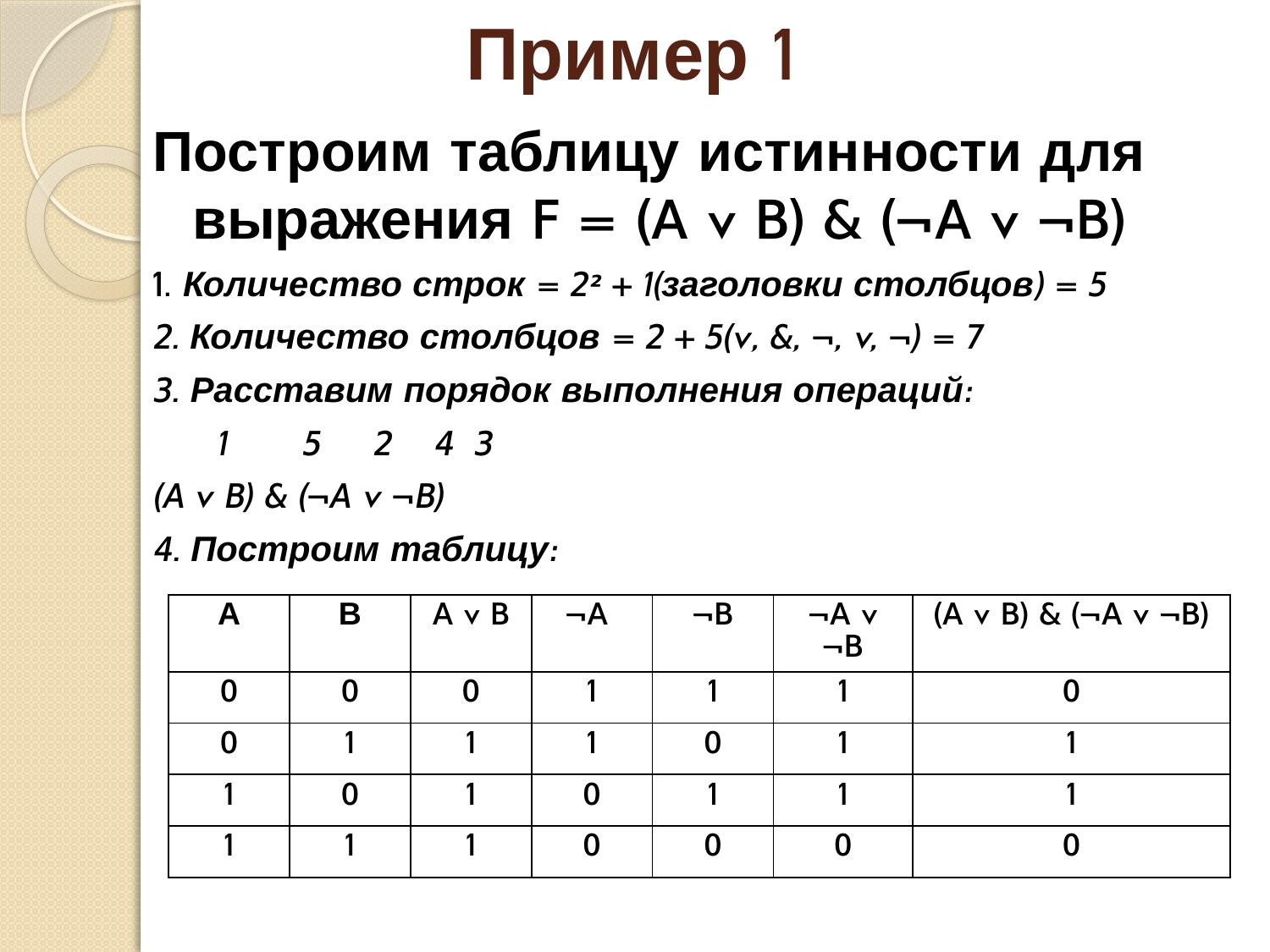

# Пример 1
Построим таблицу истинности для выражения F = (A v B) & (¬A v ¬B)
1. Количество строк = 2² + 1(заголовки столбцов) = 5
2. Количество столбцов = 2 + 5(v, &, ¬, v, ¬) = 7
3. Расставим порядок выполнения операций:
      1       5     2    4  3
(A v B) & (¬A v ¬B)
4. Построим таблицу:

| А | В | A v B | ¬A | ¬B | ¬A v ¬B | (A v B) & (¬A v ¬B) |
| --- | --- | --- | --- | --- | --- | --- |
| 0 | 0 | 0 | 1 | 1 | 1 | 0 |
| 0 | 1 | 1 | 1 | 0 | 1 | 1 |
| 1 | 0 | 1 | 0 | 1 | 1 | 1 |
| 1 | 1 | 1 | 0 | 0 | 0 | 0 |